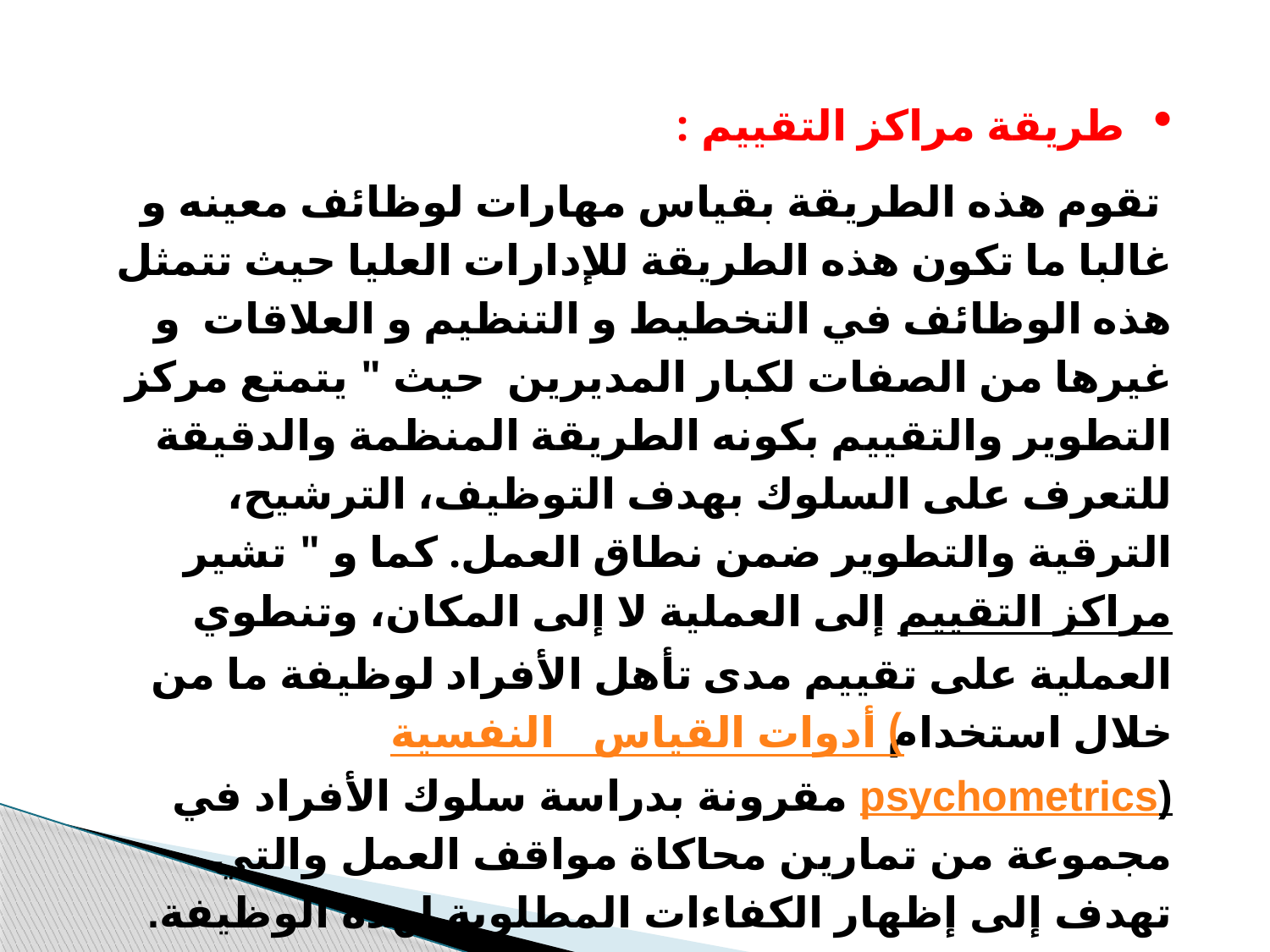

طريقة مراكز التقييم :
 تقوم هذه الطريقة بقياس مهارات لوظائف معينه و غالبا ما تكون هذه الطريقة للإدارات العليا حيث تتمثل هذه الوظائف في التخطيط و التنظيم و العلاقات  و غيرها من الصفات لكبار المديرين  حيث " يتمتع مركز التطوير والتقييم بكونه الطريقة المنظمة والدقيقة للتعرف على السلوك بهدف التوظيف، الترشيح، الترقية والتطوير ضمن نطاق العمل. كما و " تشير مراكز التقييم إلى العملية لا إلى المكان، وتنطوي العملية على تقييم مدى تأهل الأفراد لوظيفة ما من خلال استخدام أدوات القياس النفسية (psychometrics) مقرونة بدراسة سلوك الأفراد في مجموعة من تمارين محاكاة مواقف العمل والتي تهدف إلى إظهار الكفاءات المطلوبة لهذه الوظيفة. (مراكــز التقييــم والتطـويـر مراكز التقييم والتطوير من أكثر إجراءات الاختيار فعالية ضمن ممارسات الاختيار  موقع الالكتروني ية http://aadcarabia.com/assessment-centres.html )